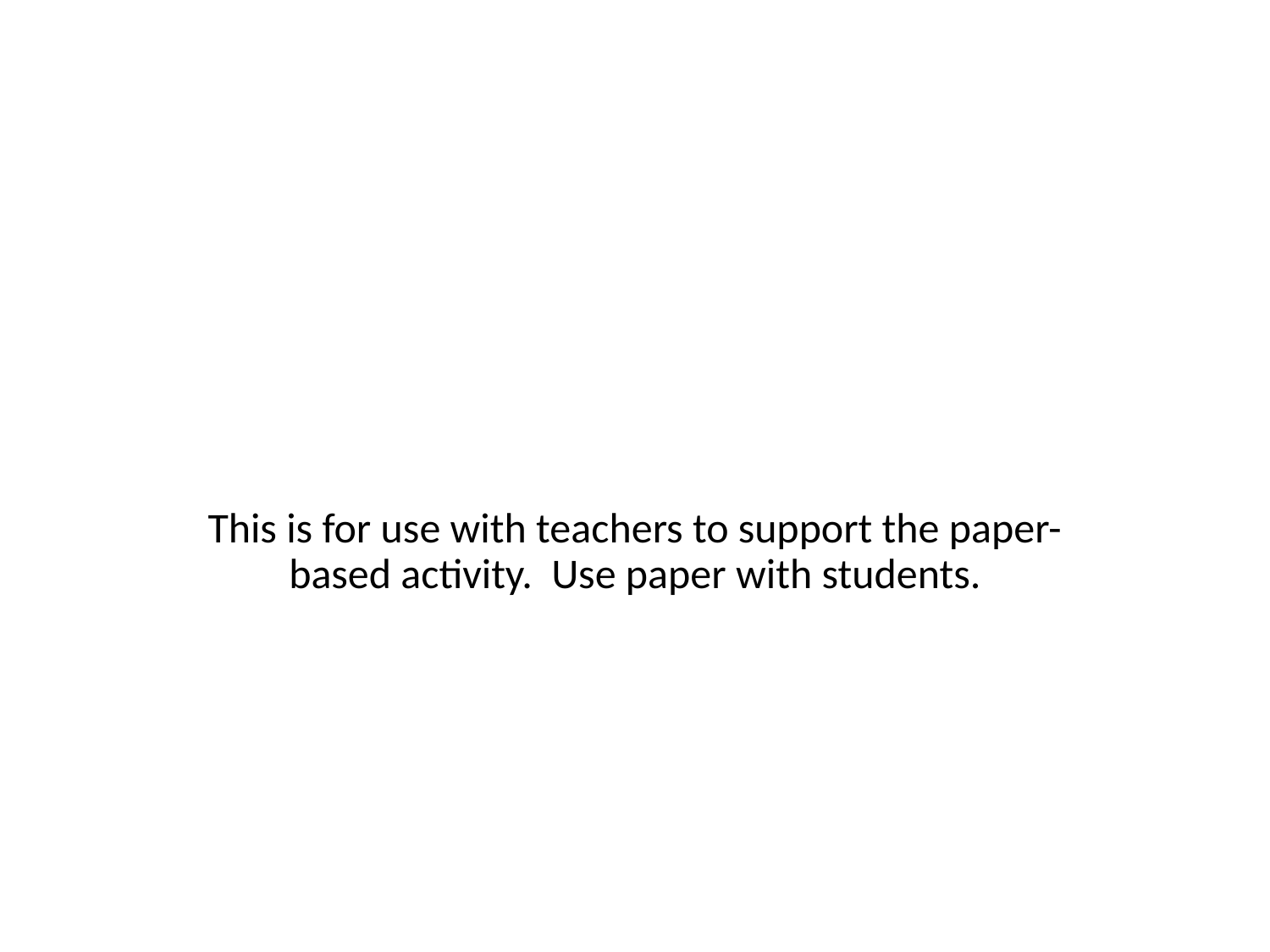

#
This is for use with teachers to support the paper-based activity.  Use paper with students.